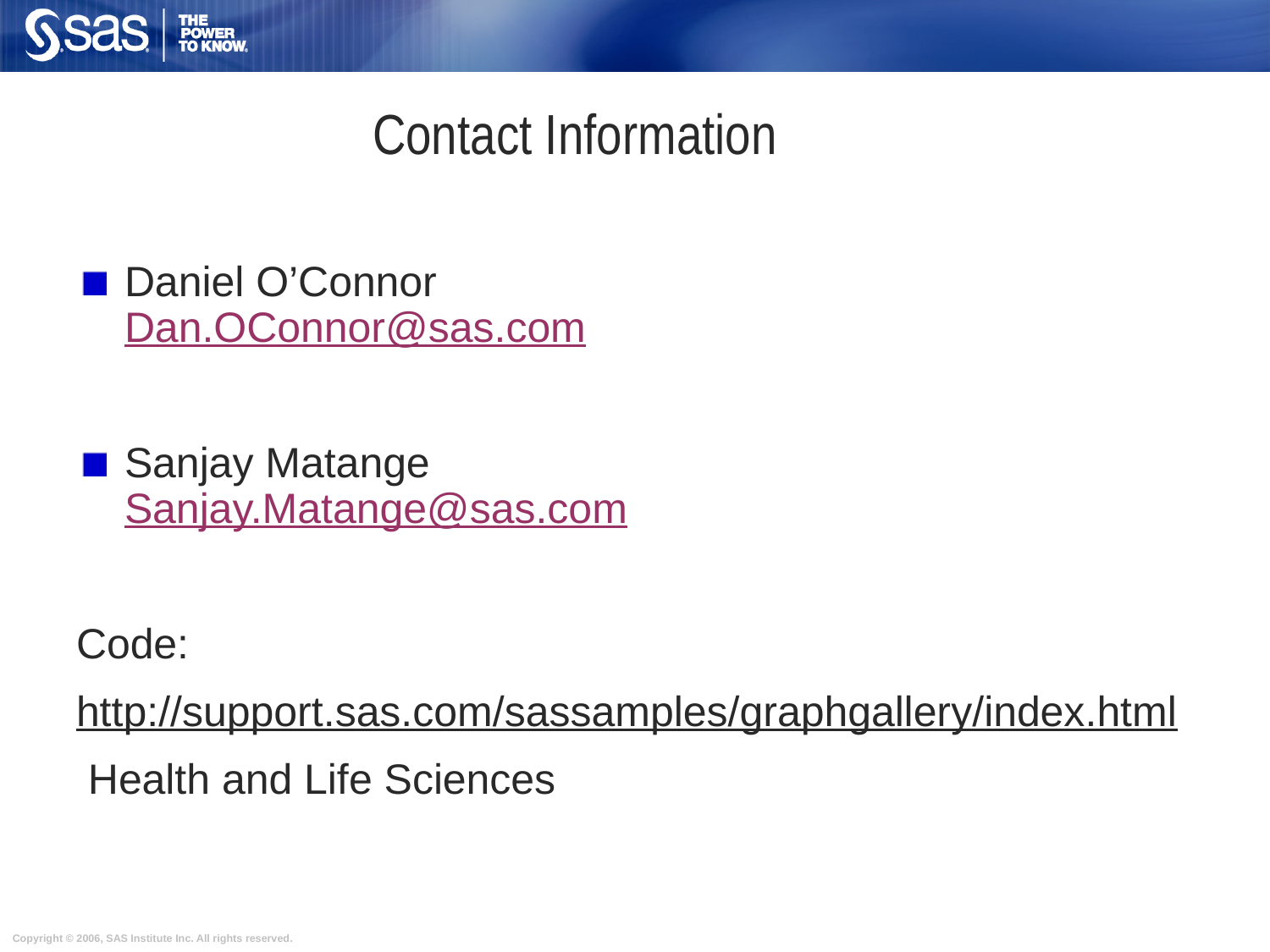

# Contact Information
Daniel O’Connor
Dan.OConnor@sas.com

Sanjay Matange
Sanjay.Matange@sas.com

Code:
http://support.sas.com/sassamples/graphgallery/index.html
 Health and Life Sciences